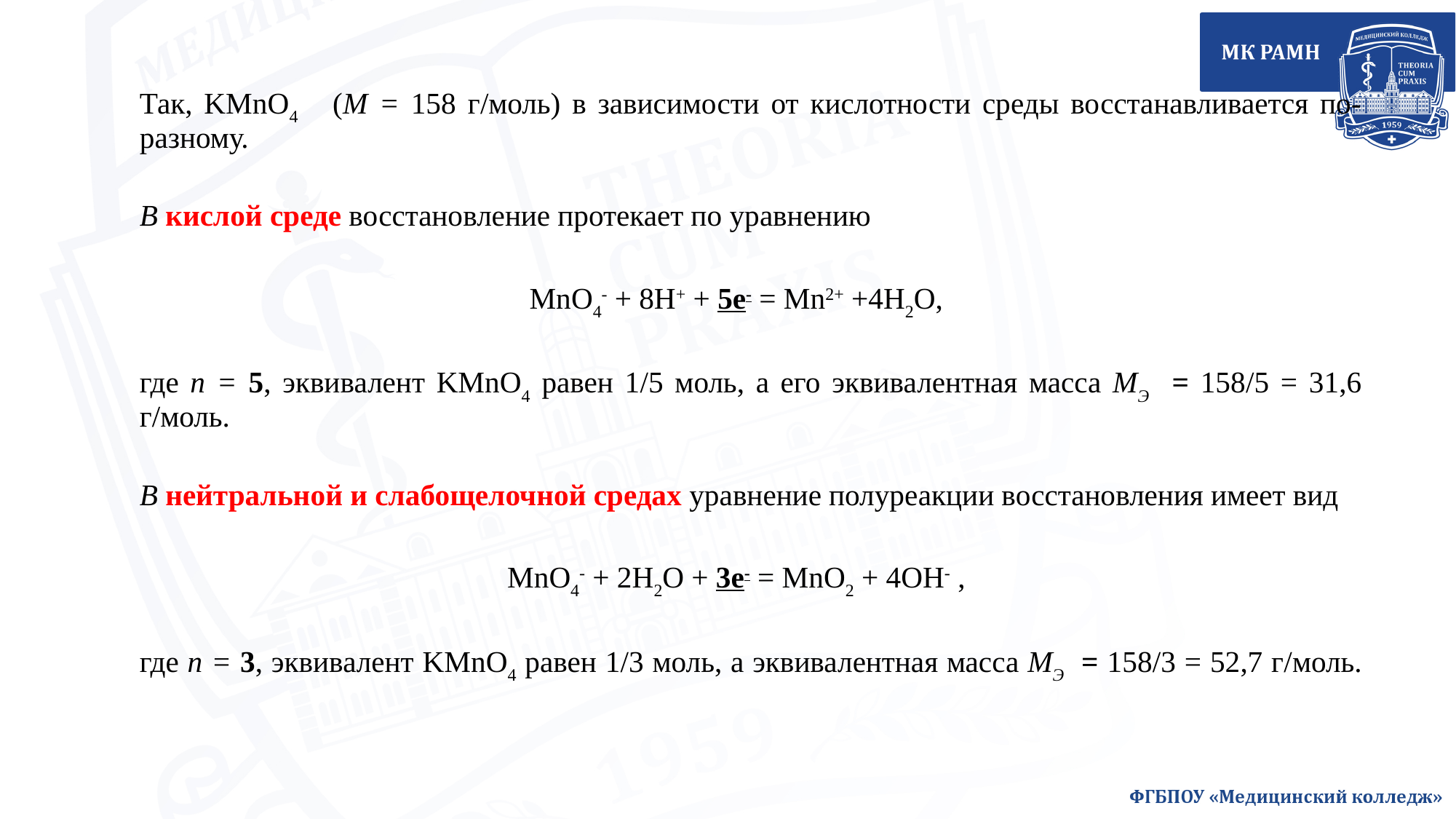

Так, KMnO4   (М = 158 г/моль) в зависимости от кислотности среды восстанавливается по-разному.

		В кислой среде восстановление протекает по уравнению

MnO4- + 8H+ + 5e- = Mn2+ +4H2O,

	где n = 5, эквивалент KMnO4 равен 1/5 моль, а его эквивалентная масса МЭ  = 158/5 = 31,6 г/моль.

		В нейтральной и слабощелочной средах уравнение полуреакции восстановления имеет вид

MnO4- + 2H2O + 3e- = MnO2 + 4OH- ,

	где n = 3, эквивалент KMnO4 равен 1/3 моль, а эквивалентная масса МЭ  = 158/3 = 52,7 г/моль.

33